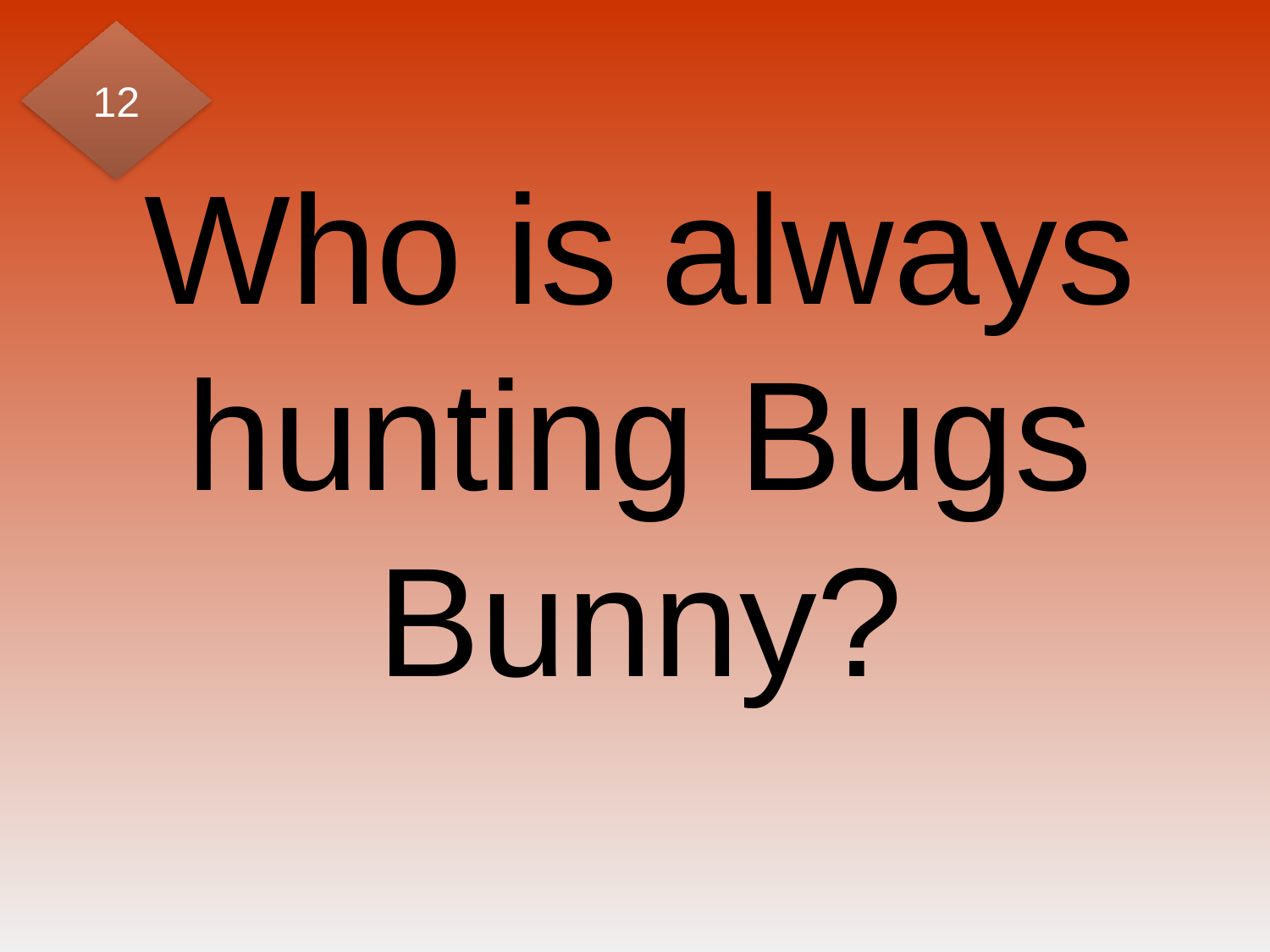

12
# Who is always hunting Bugs Bunny?